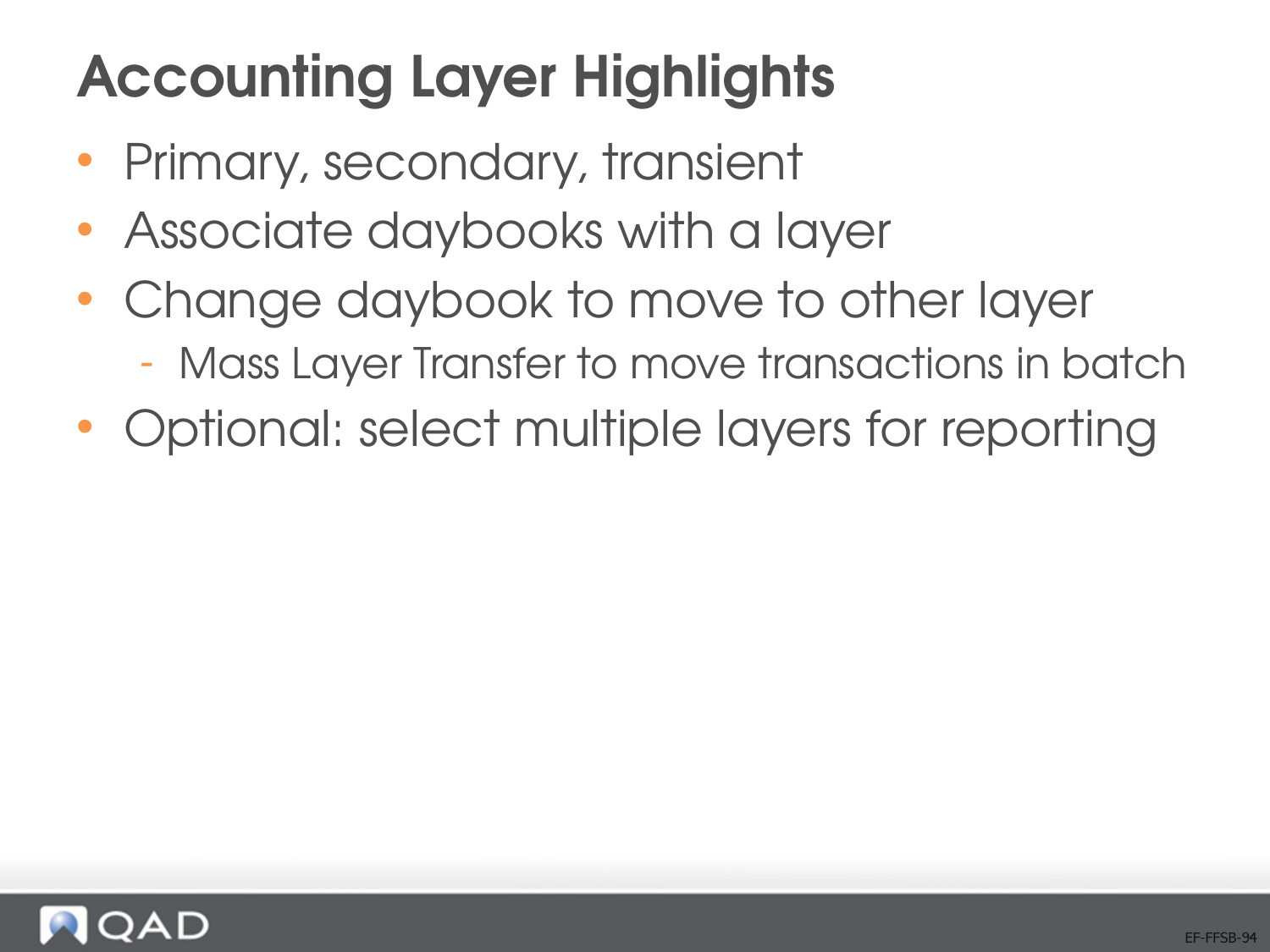

# Accounting Layer Highlights
Primary, secondary, transient
Associate daybooks with a layer
Change daybook to move to other layer
Mass Layer Transfer to move transactions in batch
Optional: select multiple layers for reporting
EF-FFSB-94